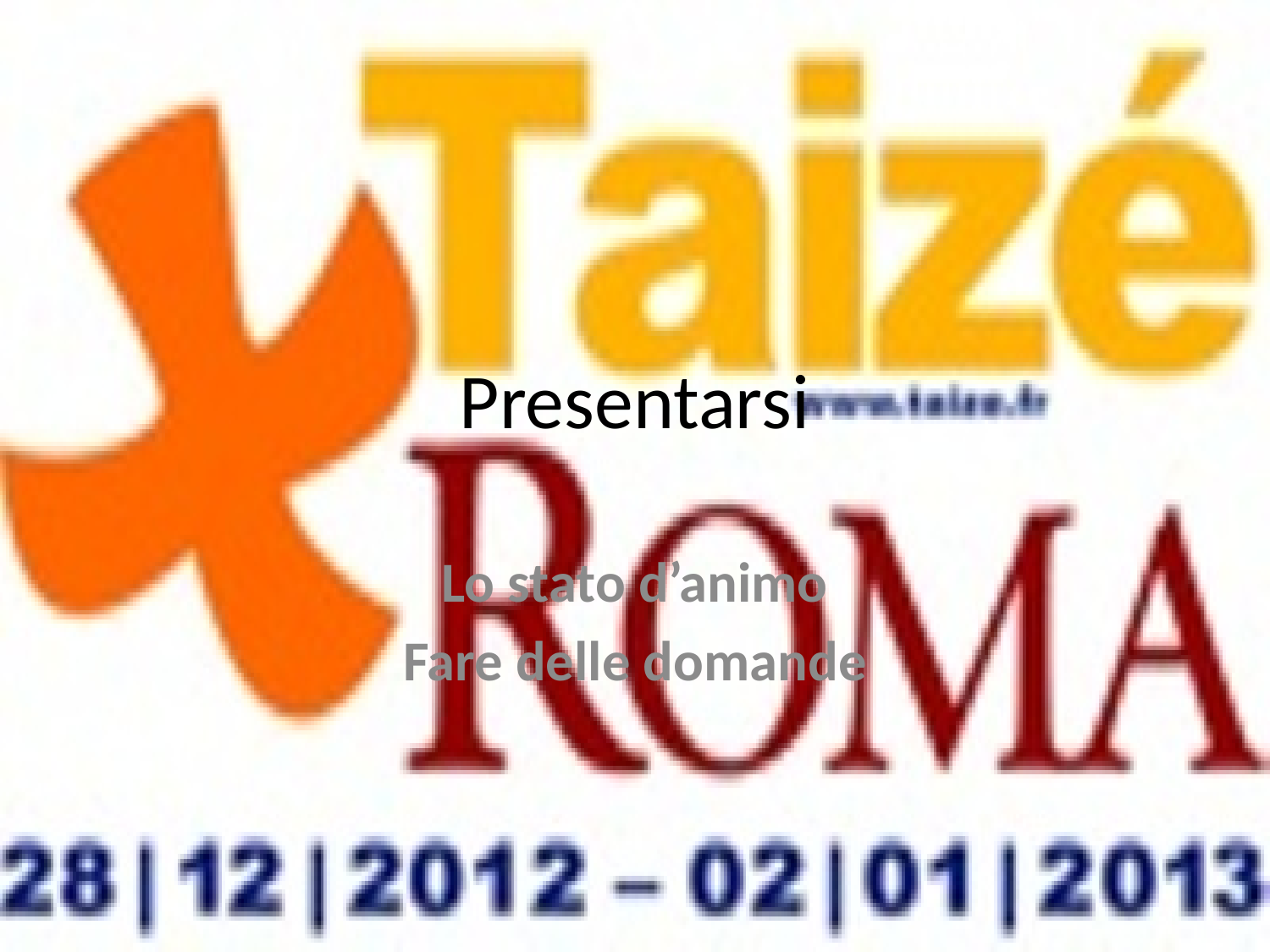

# Presentarsi
Lo stato d’animo
Fare delle domande